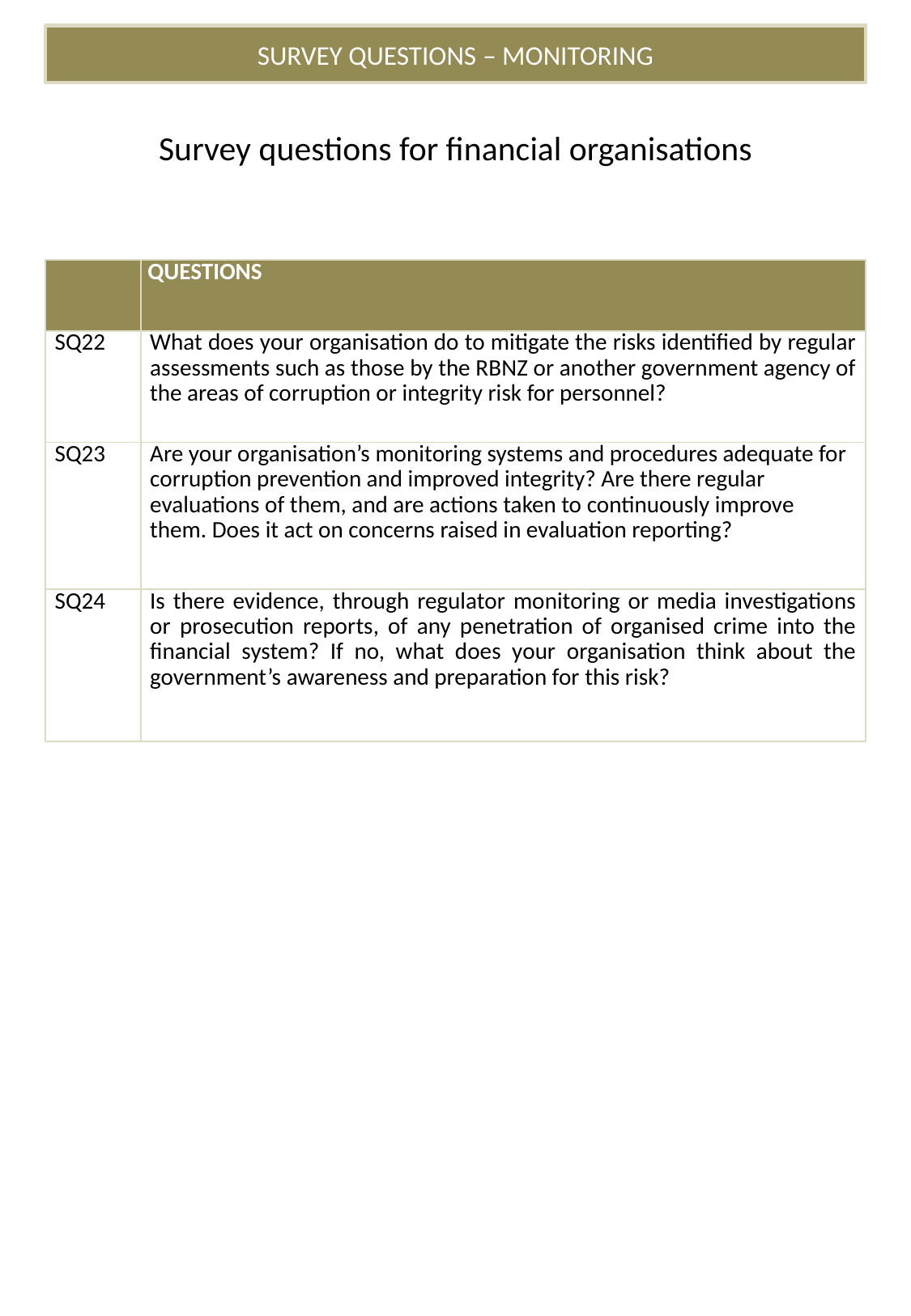

SURVEY QUESTIONS – MONITORING
# Survey questions for financial organisations
|  | QUESTIONS |
| --- | --- |
| SQ22 | What does your organisation do to mitigate the risks identified by regular assessments such as those by the RBNZ or another government agency of the areas of corruption or integrity risk for personnel? |
| SQ23 | Are your organisation’s monitoring systems and procedures adequate for corruption prevention and improved integrity? Are there regular evaluations of them, and are actions taken to continuously improve them. Does it act on concerns raised in evaluation reporting? |
| SQ24 | Is there evidence, through regulator monitoring or media investigations or prosecution reports, of any penetration of organised crime into the financial system? If no, what does your organisation think about the government’s awareness and preparation for this risk? |